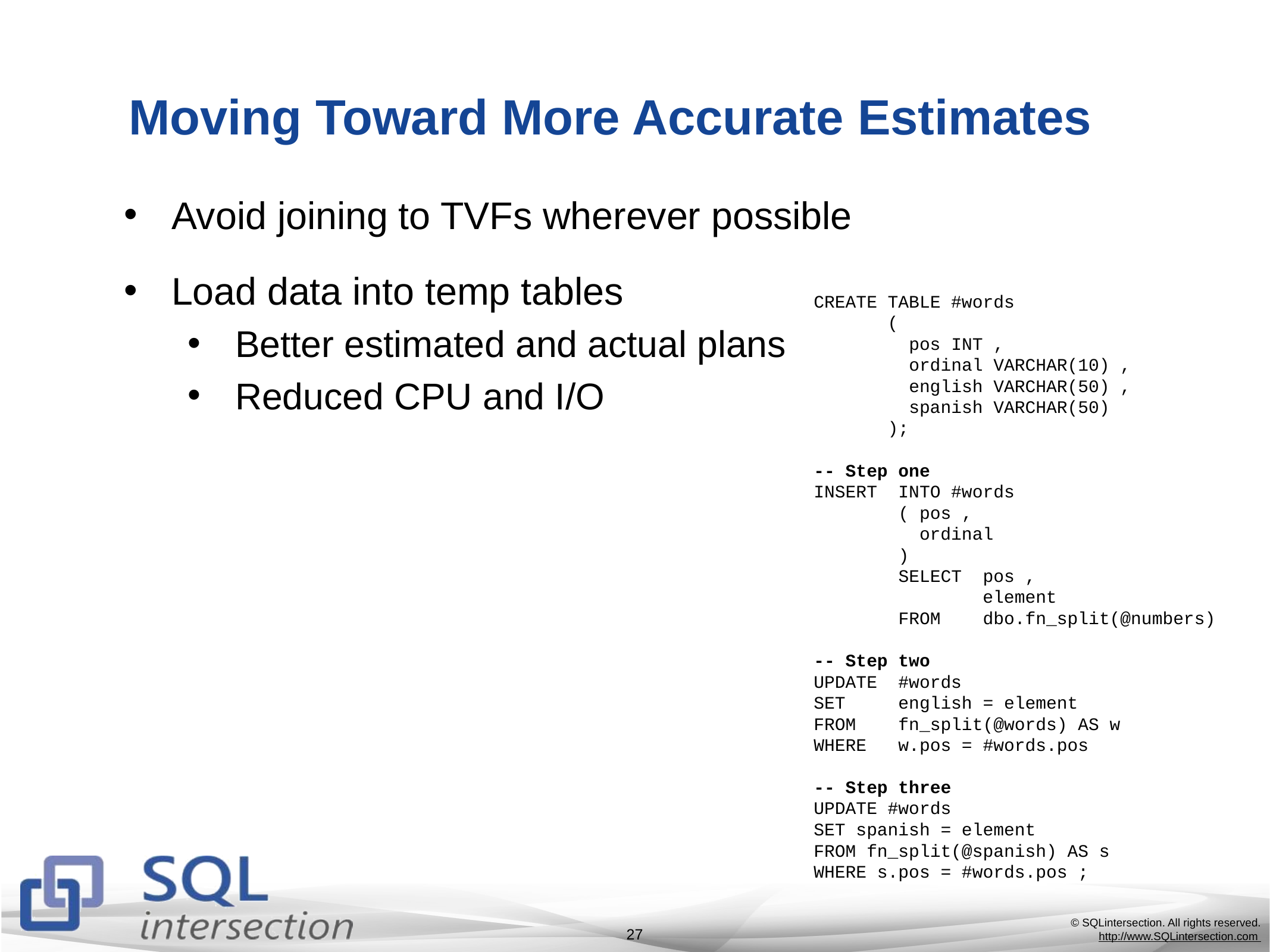

# Moving Toward More Accurate Estimates
Avoid joining to TVFs wherever possible
Load data into temp tables
Better estimated and actual plans
Reduced CPU and I/O

CREATE TABLE #words
       (
         pos INT ,
         ordinal VARCHAR(10) ,
         english VARCHAR(50) ,
         spanish VARCHAR(50)
       );

-- Step one
INSERT  INTO #words
        ( pos ,
          ordinal
        )
        SELECT  pos ,
                element
        FROM    dbo.fn_split(@numbers)

-- Step two
UPDATE  #words
SET     english = element
FROM    fn_split(@words) AS w
WHERE   w.pos = #words.pos

-- Step three
UPDATE #words
SET spanish = element
FROM fn_split(@spanish) AS s
WHERE s.pos = #words.pos ;